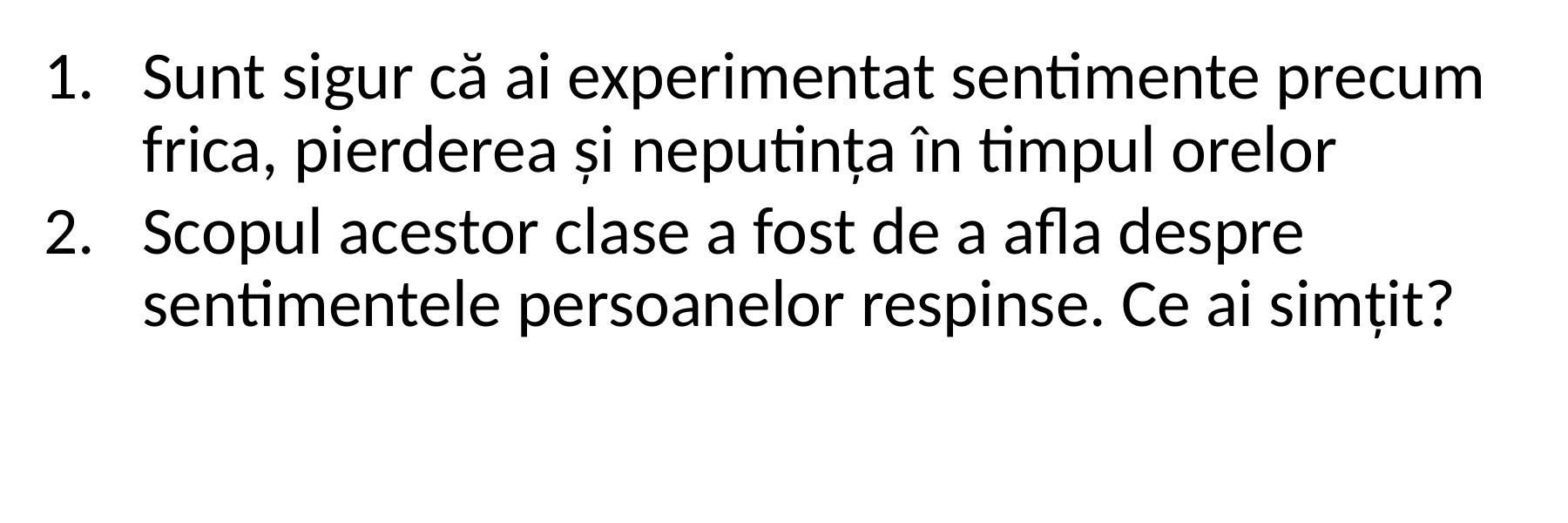

Sunt sigur că ai experimentat sentimente precum frica, pierderea și neputința în timpul orelor
Scopul acestor clase a fost de a afla despre sentimentele persoanelor respinse. Ce ai simțit?